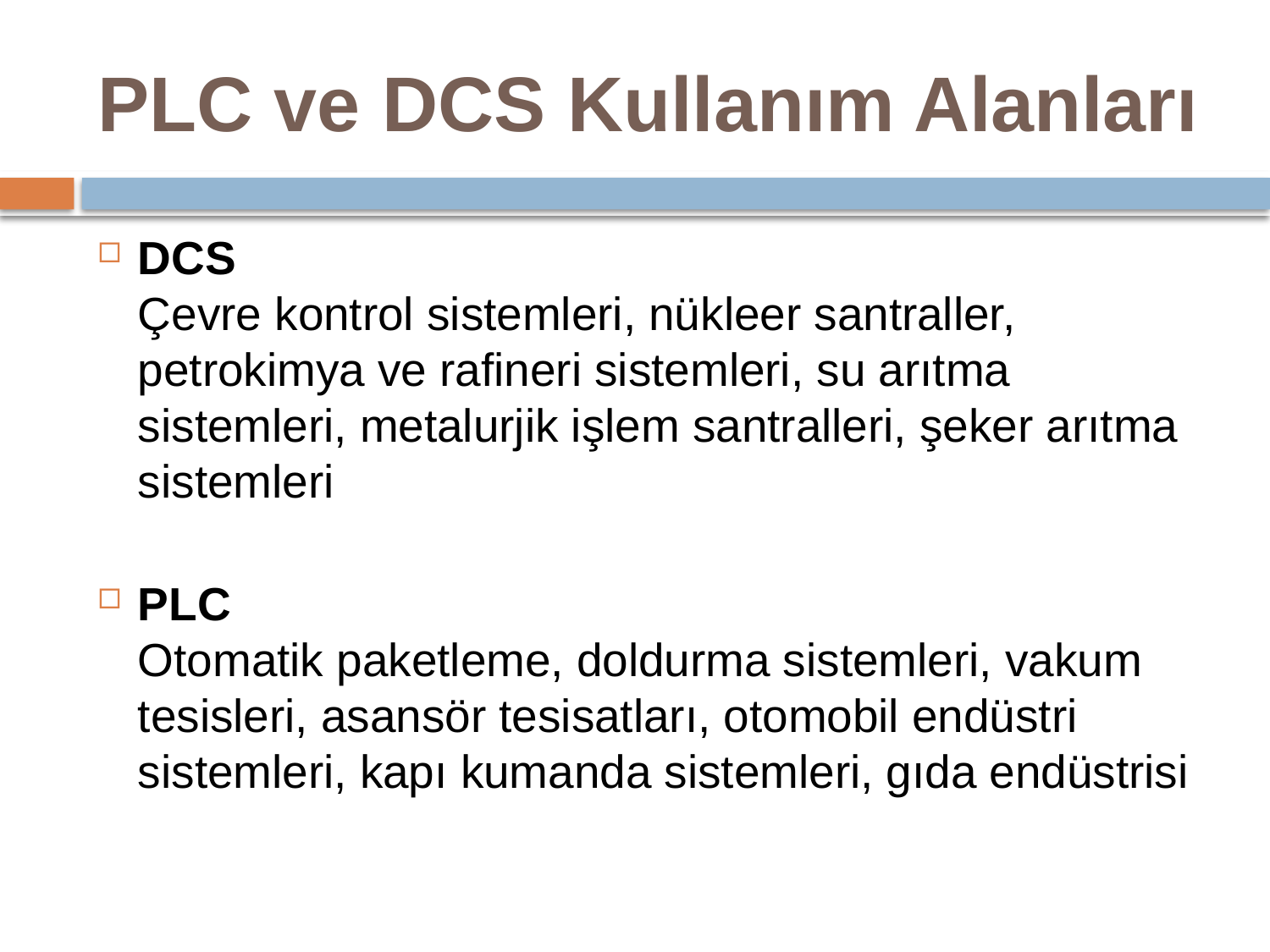

# PLC ve DCS Kullanım Alanları
DCS
Çevre kontrol sistemleri, nükleer santraller, petrokimya ve rafineri sistemleri, su arıtma sistemleri, metalurjik işlem santralleri, şeker arıtma sistemleri
PLC
Otomatik paketleme, doldurma sistemleri, vakum tesisleri, asansör tesisatları, otomobil endüstri sistemleri, kapı kumanda sistemleri, gıda endüstrisi